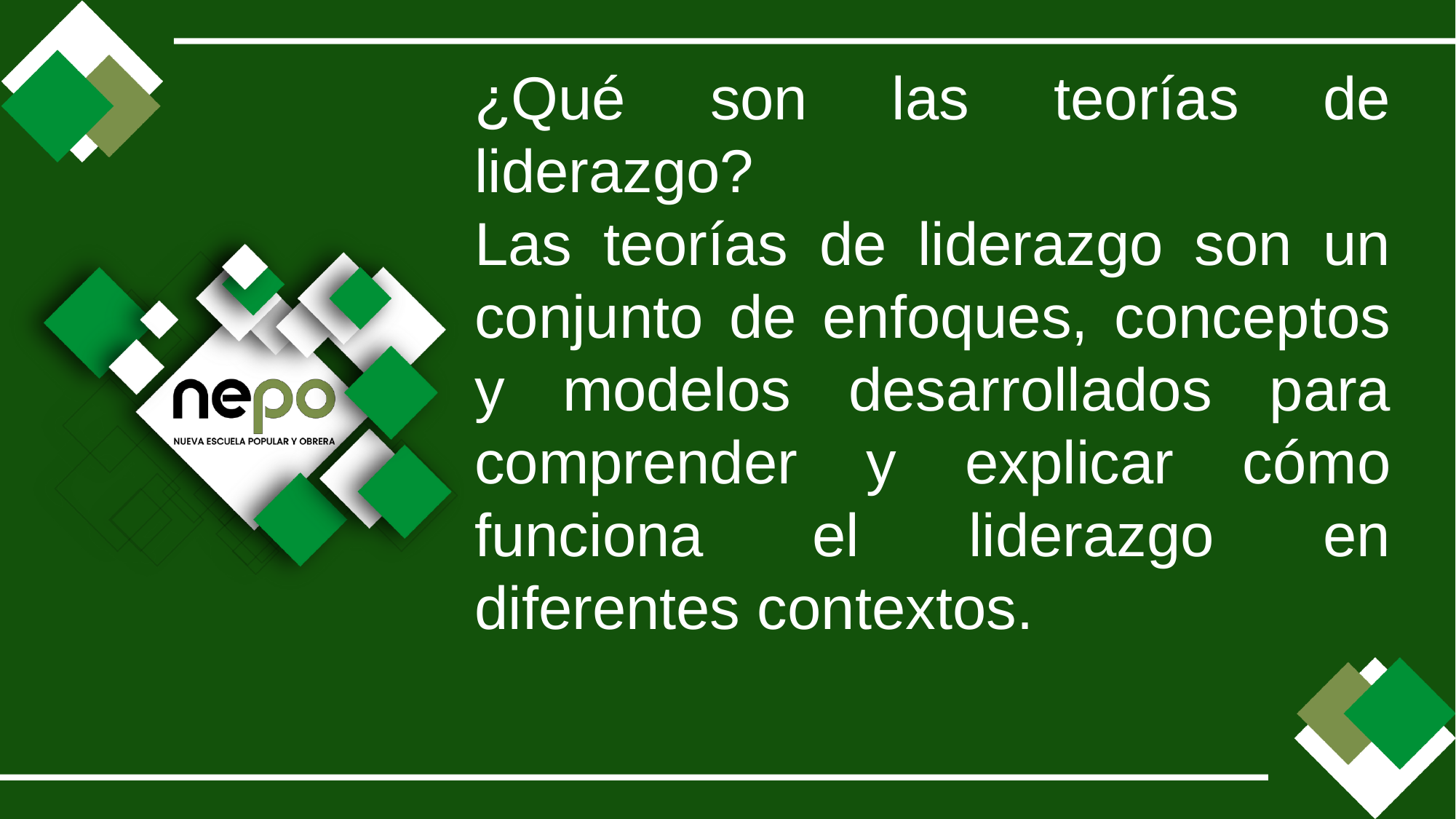

¿Qué son las teorías de liderazgo?
Las teorías de liderazgo son un conjunto de enfoques, conceptos y modelos desarrollados para comprender y explicar cómo funciona el liderazgo en diferentes contextos.